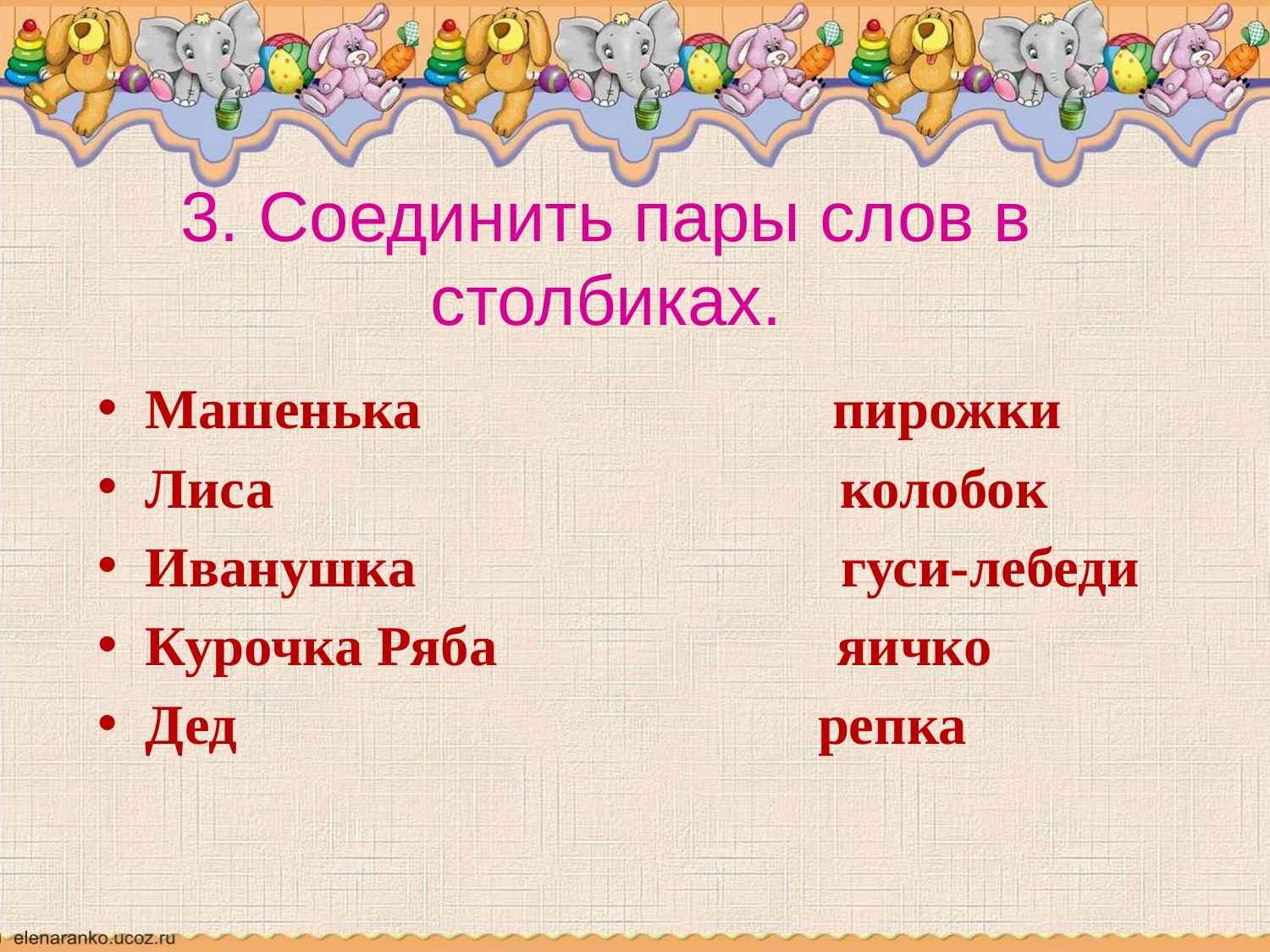

# 3. Соединить пары слов в столбиках.
Машенька                             пирожки
Лиса                                        колобок
Иванушка                              гуси-лебеди
Курочка Ряба                        яичко
Дед                                         репка